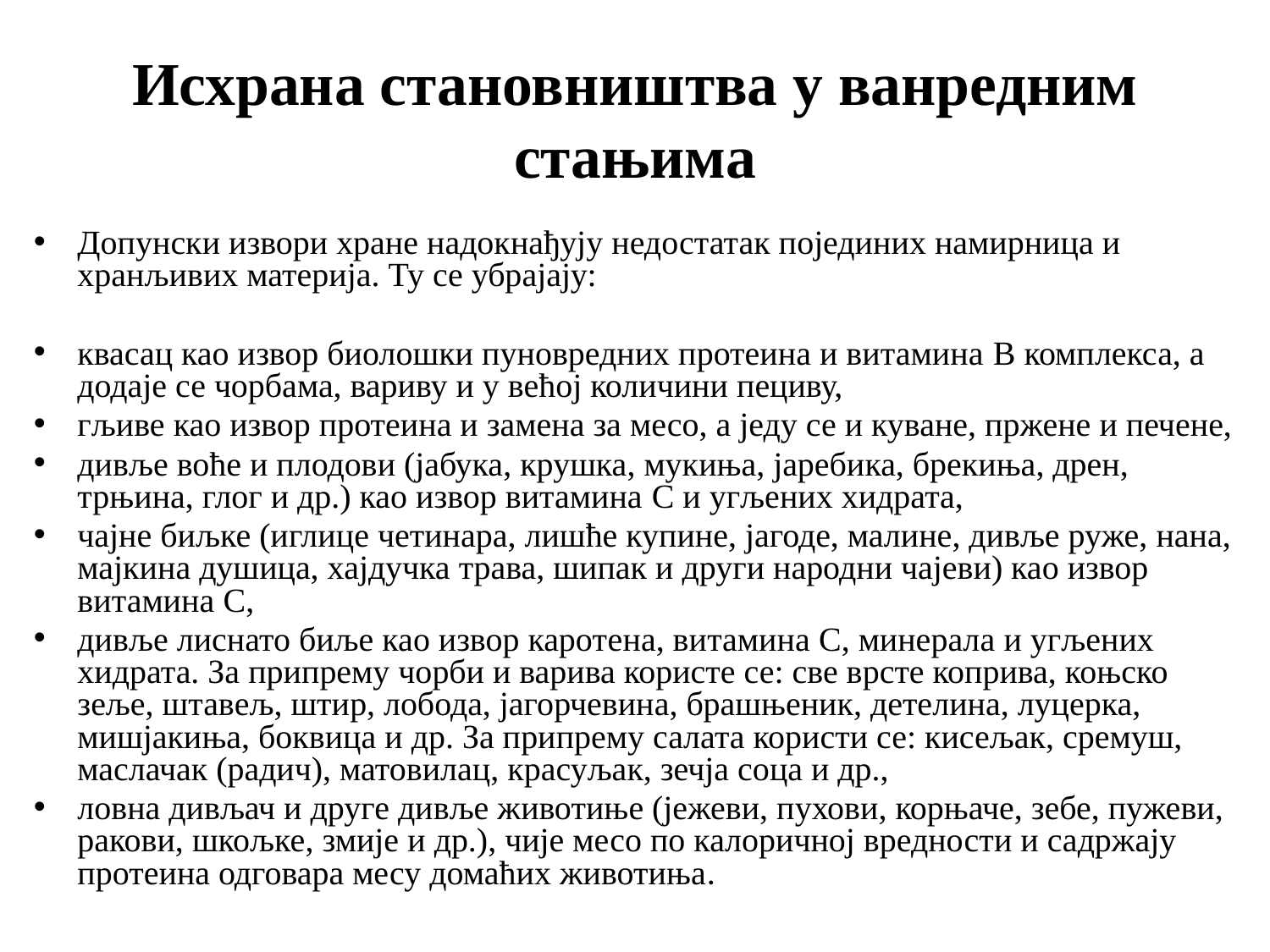

# Исхрана становништва у ванредним стањима
Допунски извори хране надокнађују недостатак појединих намирница и хранљивих материја. Ту се убрајају:

квасац као извор биолошки пуновредних протеина и витамина B комплекса, а додаје се чорбама, вариву и у већој количини пециву,
гљиве као извор протеина и замена за месо, а једу се и куване, пржене и печене,
дивље воће и плодови (јабука, крушка, мукиња, јаребика, брекиња, дрен, трњина, глог и др.) као извор витамина C и угљених хидрата,
чајне биљке (иглице четинара, лишће купине, јагоде, малине, дивље руже, нана, мајкина душица, хајдучка трава, шипак и други народни чајеви) као извор витамина C,
дивље лиснато биље као извор каротена, витамина C, минерала и угљених хидрата. За припрему чорби и варива користе се: све врсте коприва, коњско зеље, штавељ, штир, лобода, јагорчевина, брашњеник, детелина, луцерка, мишјакиња, боквица и др. За припрему салата користи се: кисељак, сремуш, маслачак (радич), матовилац, красуљак, зечја соца и др.,
ловна дивљач и друге дивље животиње (јежеви, пухови, корњаче, зебе, пужеви, ракови, шкољке, змије и др.), чије месо по калоричној вредности и садржају протеина одговара месу домаћих животиња.